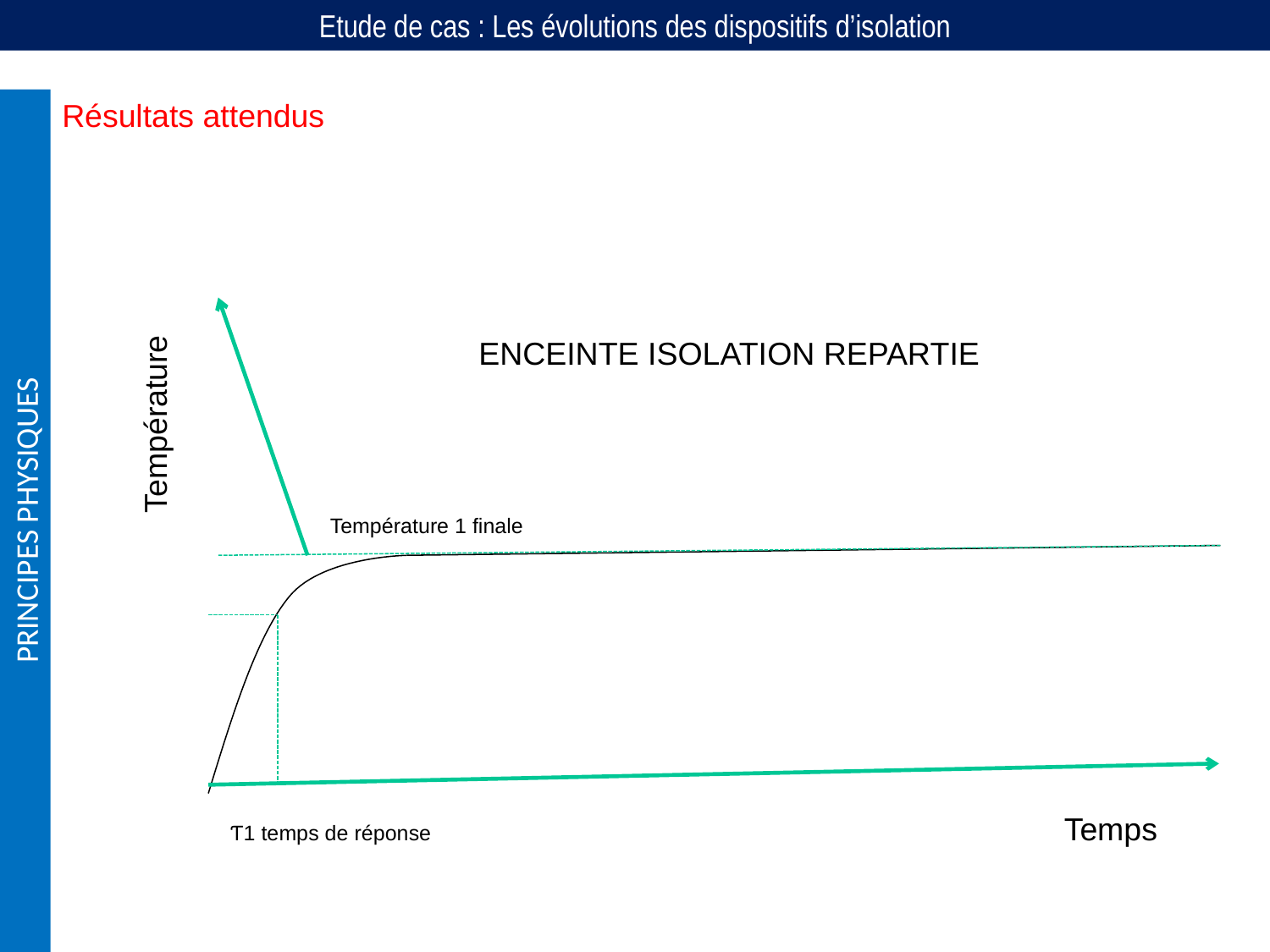

Etude de cas : Les évolutions des dispositifs d’isolation
Résultats attendus

Température
ENCEINTE ISOLATION REPARTIE
PRINCIPES PHYSIQUES
Température 1 finale

Temps
Ƭ1 temps de réponse